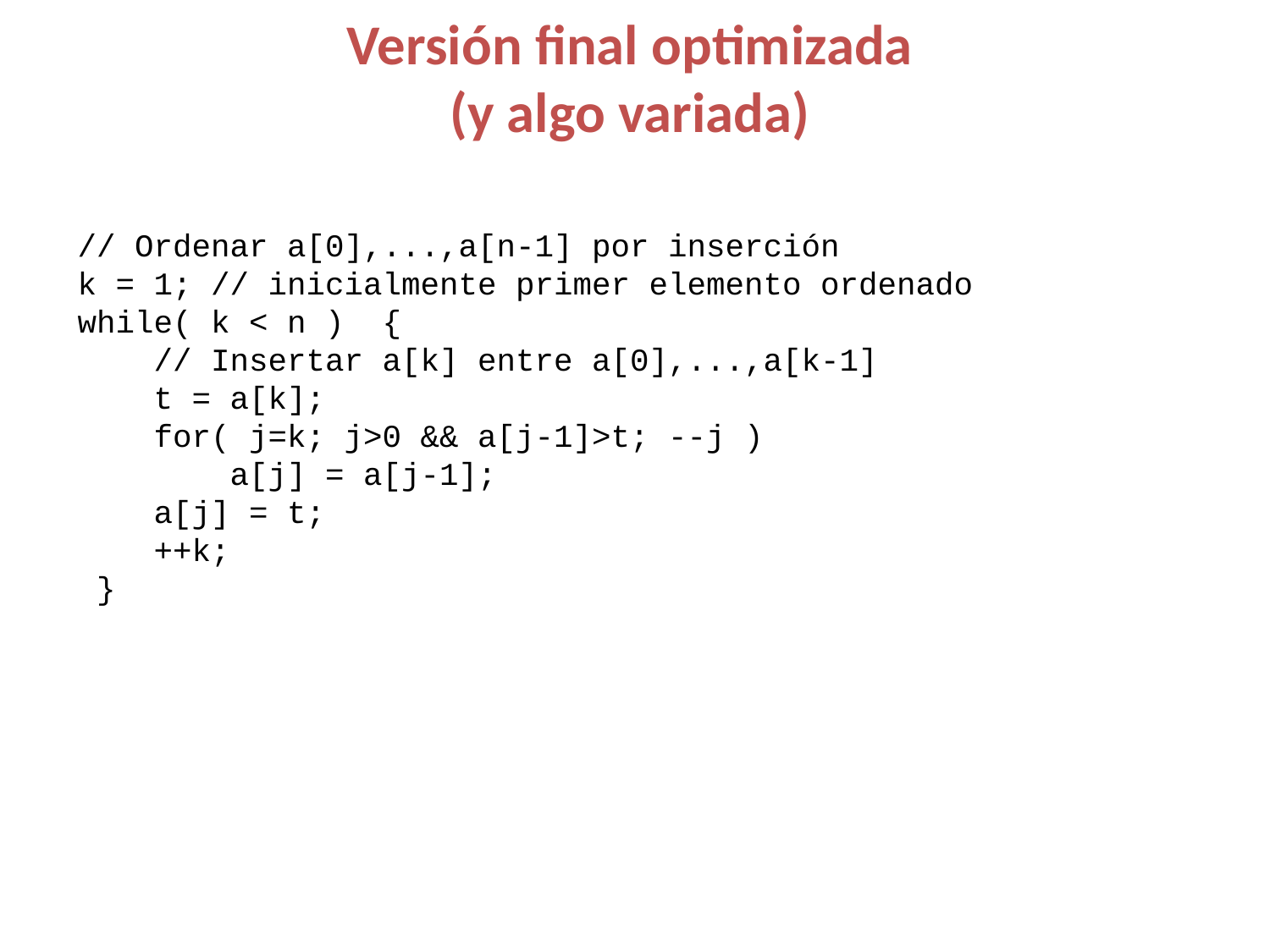

# Versión final optimizada (y algo variada)
// Ordenar a[0],...,a[n-1] por inserción
k = 1; // inicialmente primer elemento ordenado
while( k < n )  {
    // Insertar a[k] entre a[0],...,a[k-1]
    t = a[k];
    for( j=k; j>0 && a[j-1]>t; --j )
        a[j] = a[j-1];
    a[j] = t;
    ++k;
 }